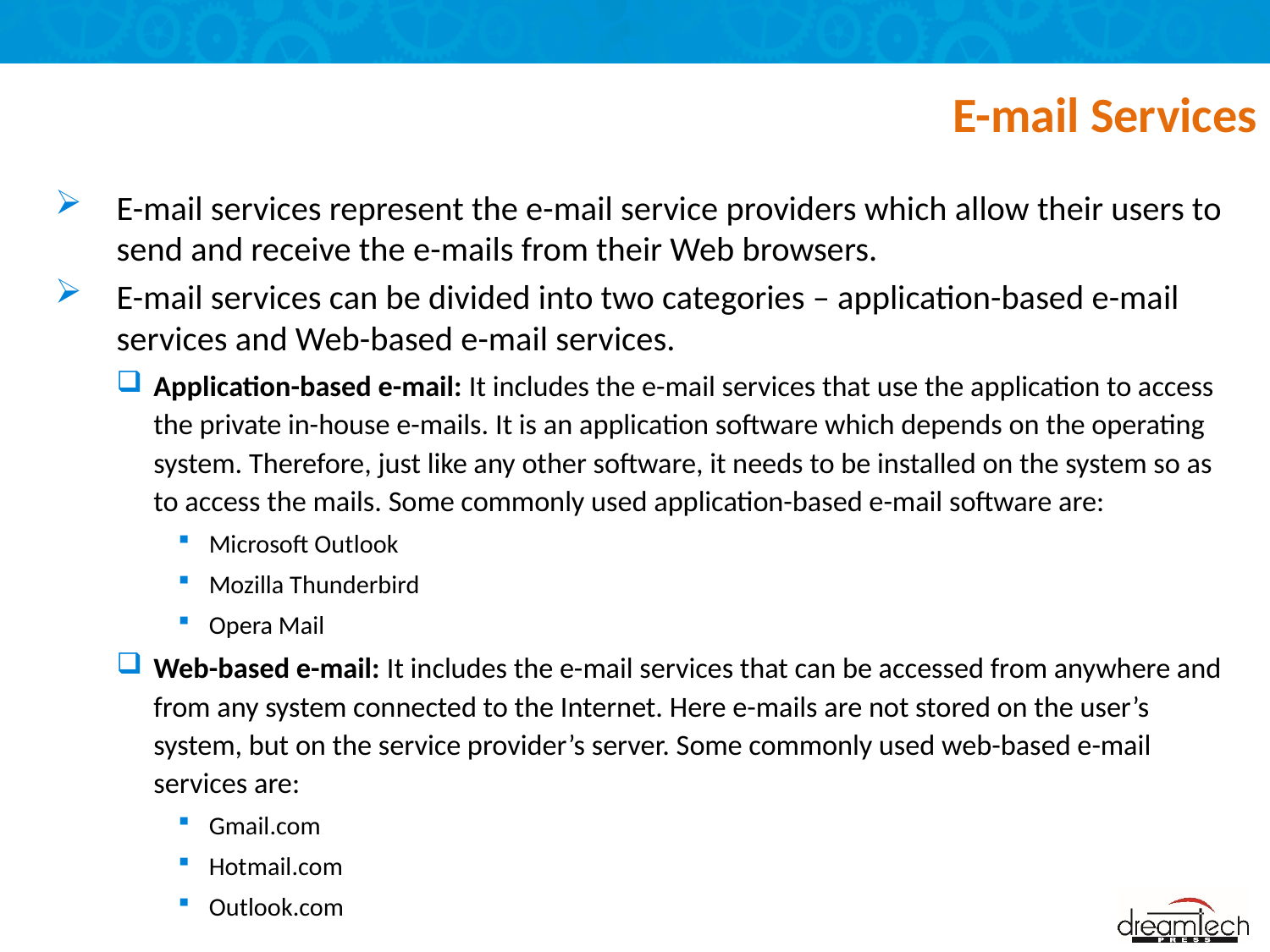

# E-mail Services
E-mail services represent the e-mail service providers which allow their users to send and receive the e-mails from their Web browsers.
E-mail services can be divided into two categories – application-based e-mail services and Web-based e-mail services.
Application-based e-mail: It includes the e-mail services that use the application to access the private in-house e-mails. It is an application software which depends on the operating system. Therefore, just like any other software, it needs to be installed on the system so as to access the mails. Some commonly used application-based e-mail software are:
Microsoft Outlook
Mozilla Thunderbird
Opera Mail
Web-based e-mail: It includes the e-mail services that can be accessed from anywhere and from any system connected to the Internet. Here e-mails are not stored on the user’s system, but on the service provider’s server. Some commonly used web-based e-mail services are:
Gmail.com
Hotmail.com
Outlook.com